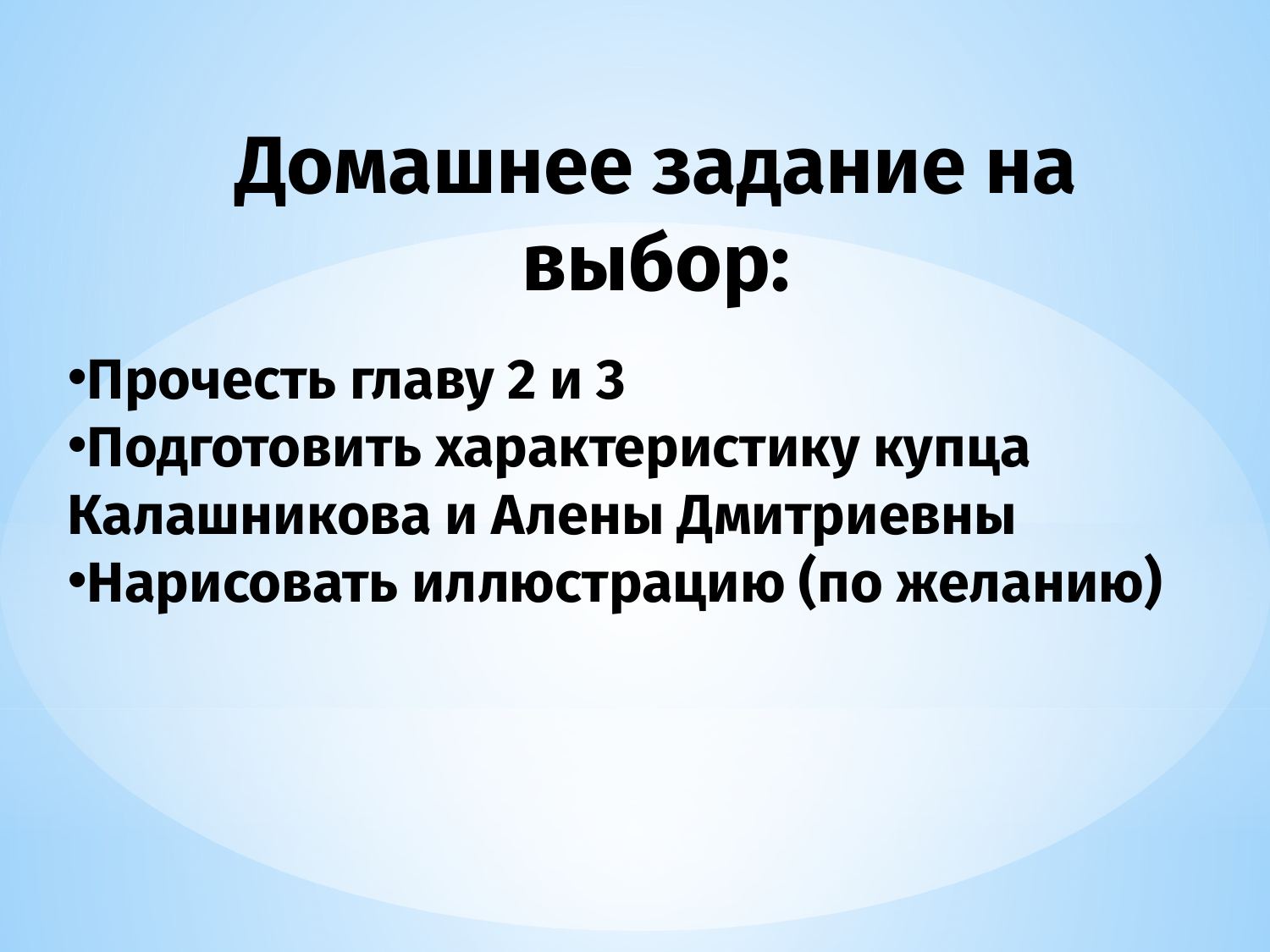

# Домашнее задание на выбор:
Прочесть главу 2 и 3
Подготовить характеристику купца Калашникова и Алены Дмитриевны
Нарисовать иллюстрацию (по желанию)